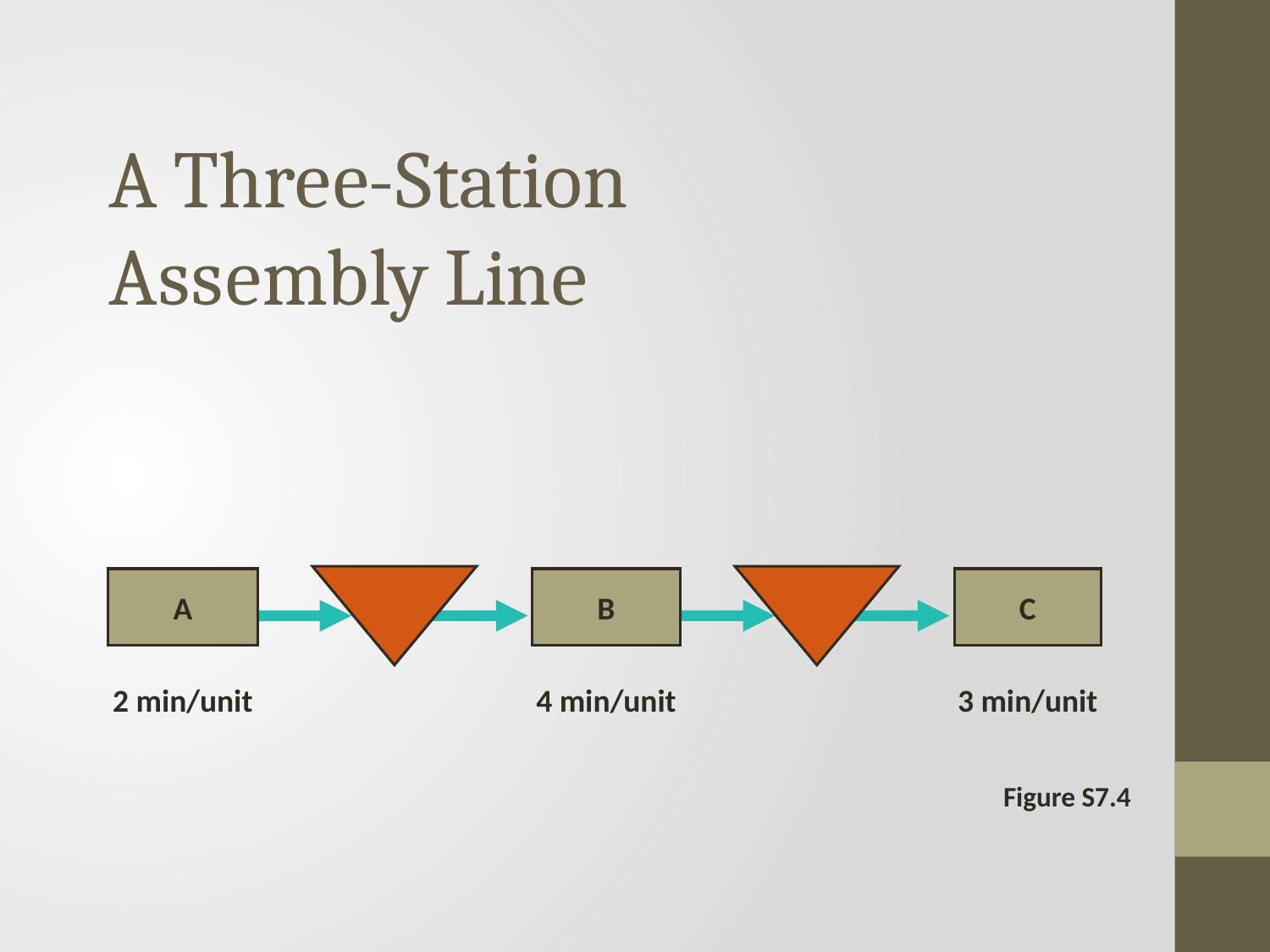

# A Three-Station Assembly Line

A
B
C

2 min/unit
4 min/unit
3 min/unit
Figure S7.4